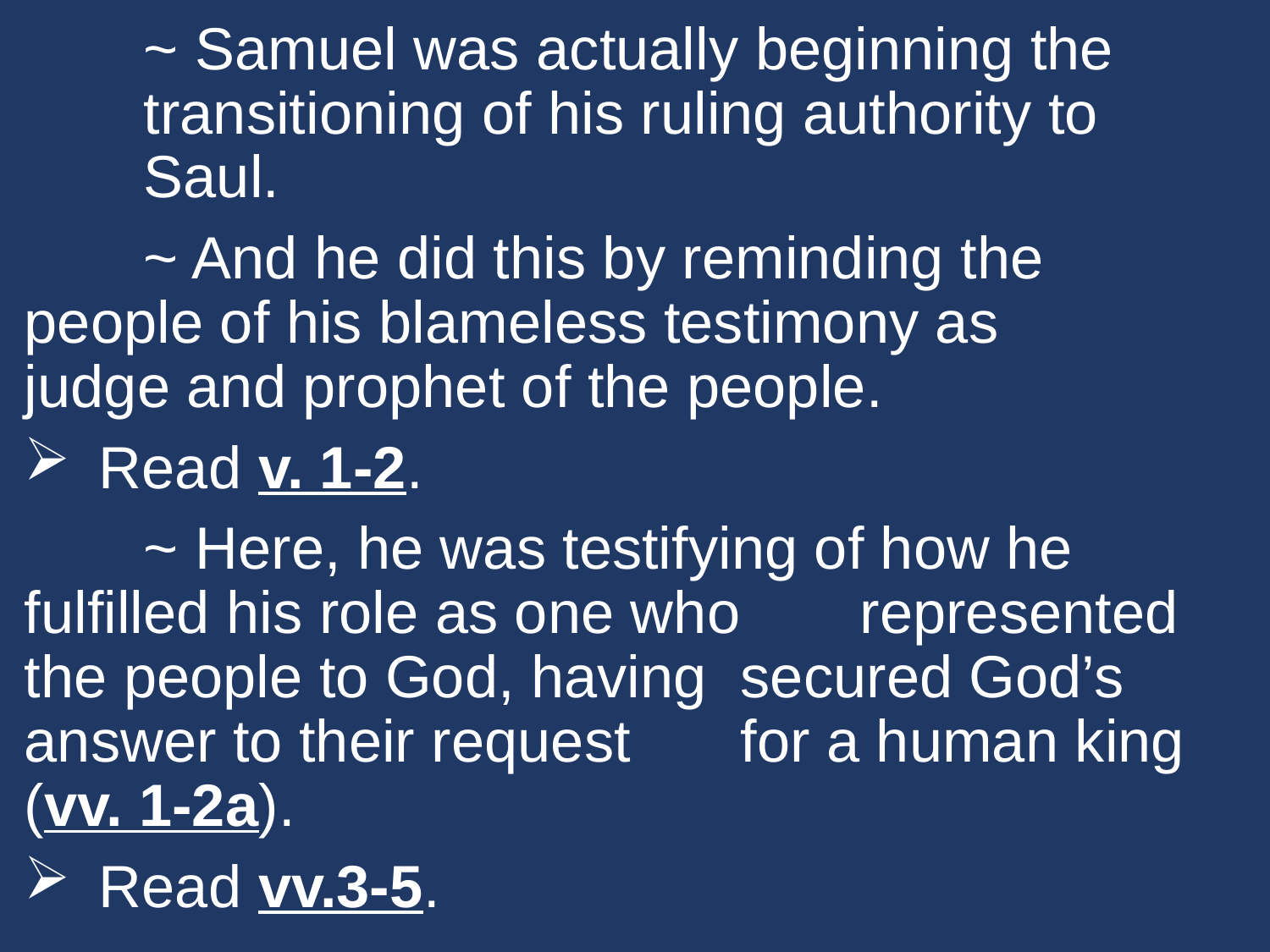

~ Samuel was actually beginning the 			transitioning of his ruling authority to 		Saul.
	~ And he did this by reminding the 			people of his blameless testimony as 		judge and prophet of the people.
Read v. 1-2.
	~ Here, he was testifying of how he 			fulfilled his role as one who 				represented the people to God, having 		secured God’s answer to their request 		for a human king (vv. 1-2a).
Read vv.3-5.